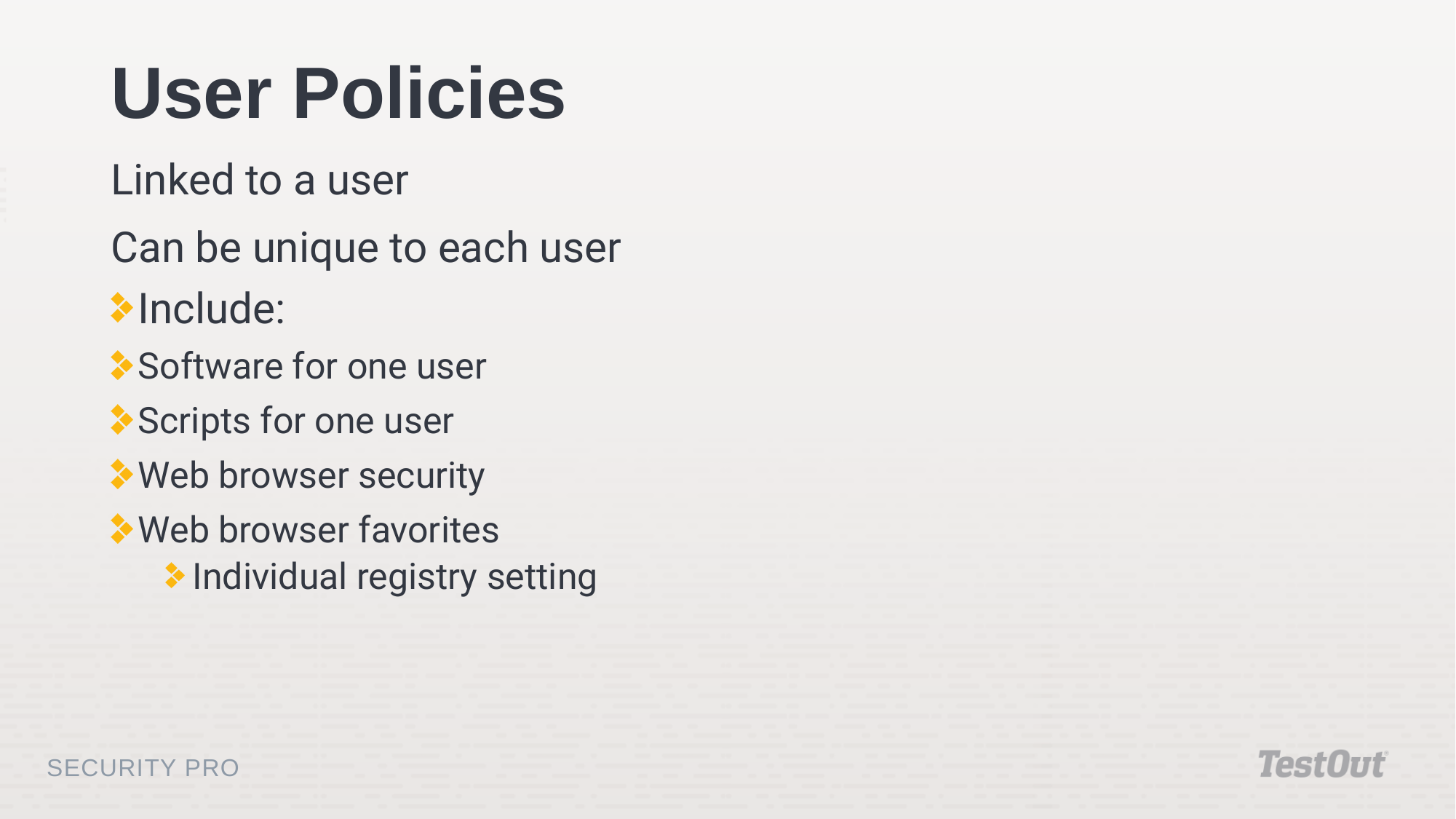

# User Policies
Linked to a user
Can be unique to each user
Include:
Software for one user
Scripts for one user
Web browser security
Web browser favorites
Individual registry setting
Security Pro